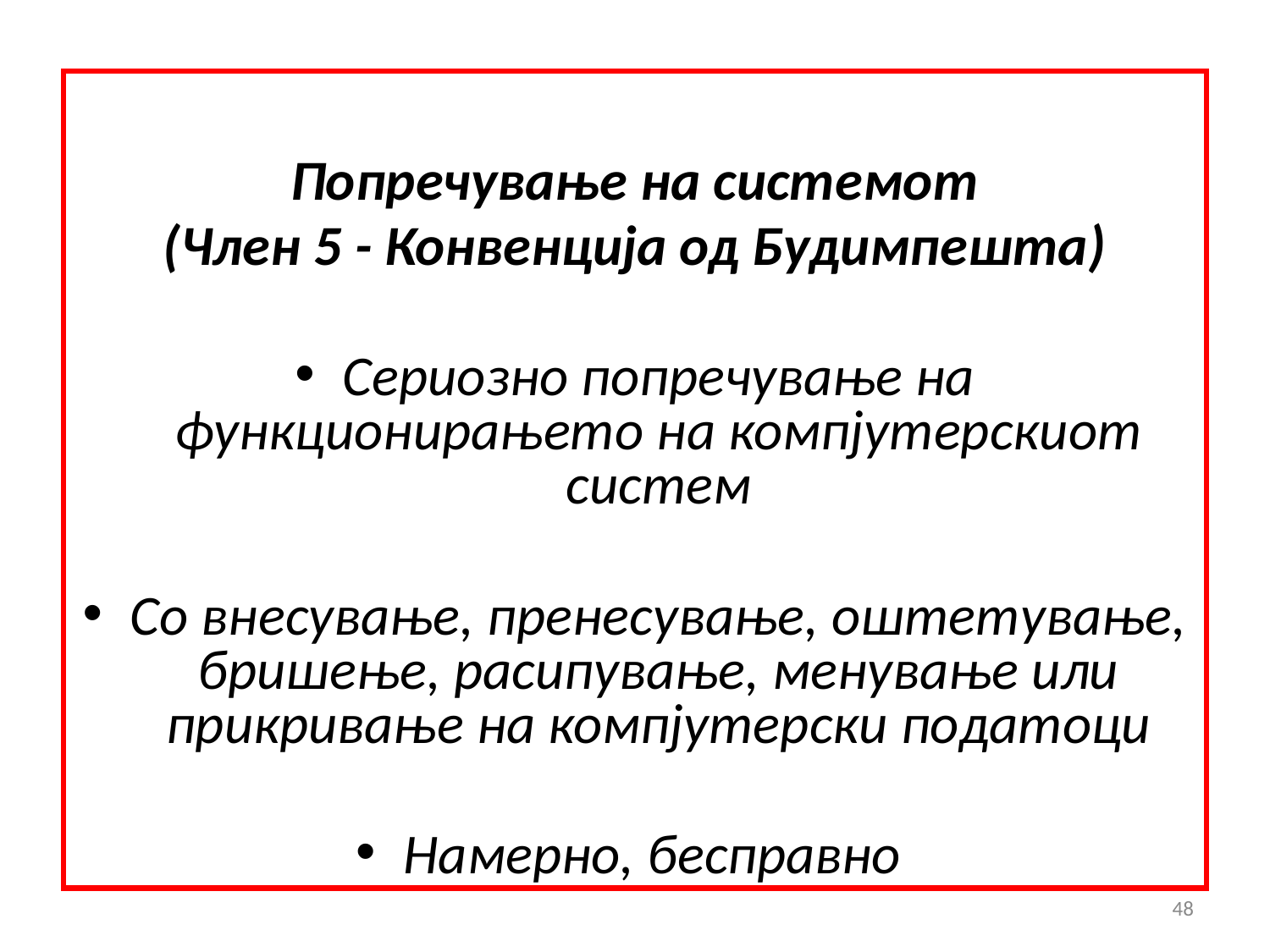

Попречување на системот
(Член 5 - Конвенција од Будимпешта)

Сериозно попречување на функционирањето на компјутерскиот систем

Со внесување, пренесување, оштетување, бришење, расипување, менување или прикривање на компјутерски податоци

Намерно, бесправно
48